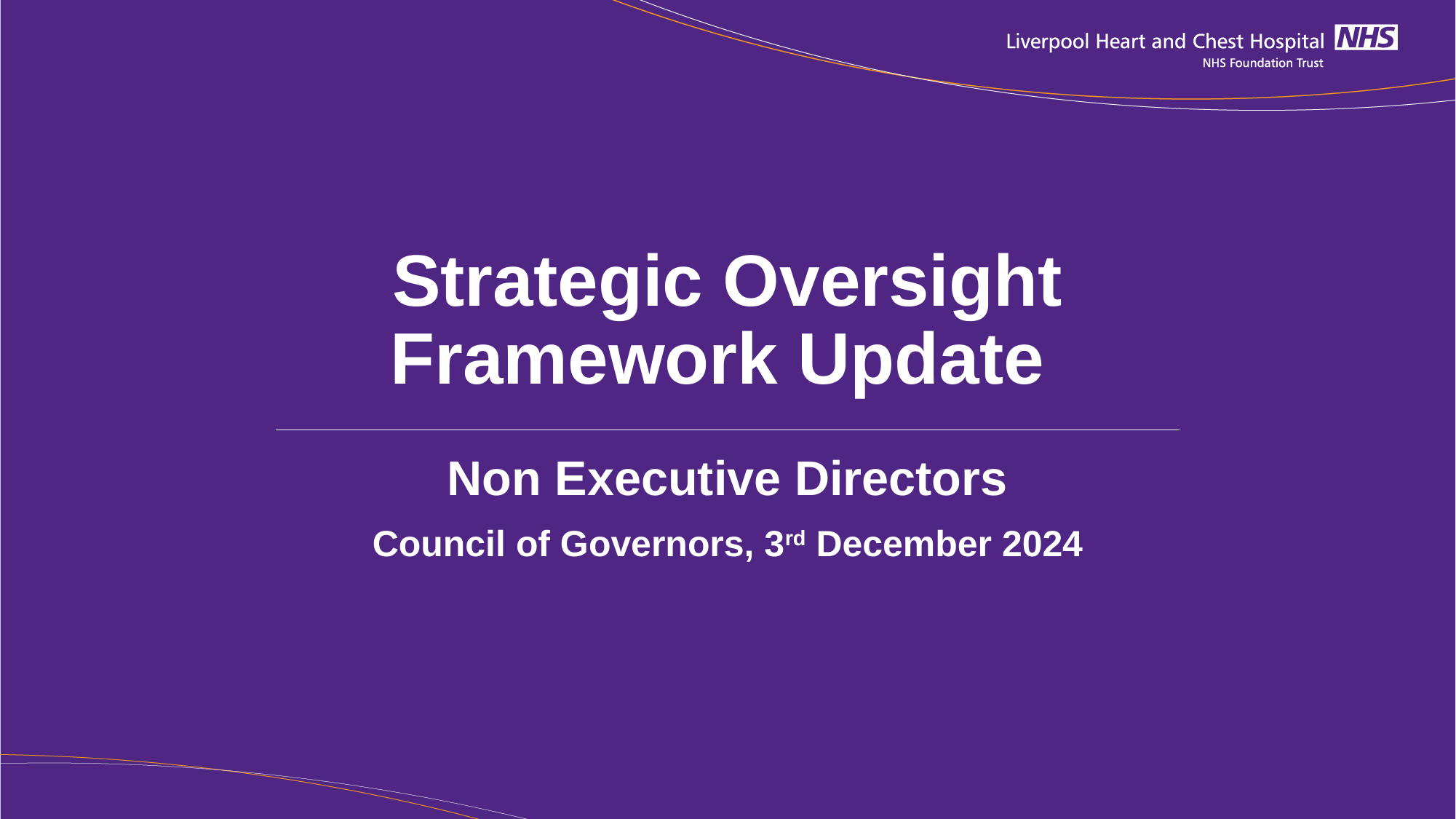

# Strategic Oversight Framework Update

Non Executive Directors
Council of Governors, 3rd December 2024